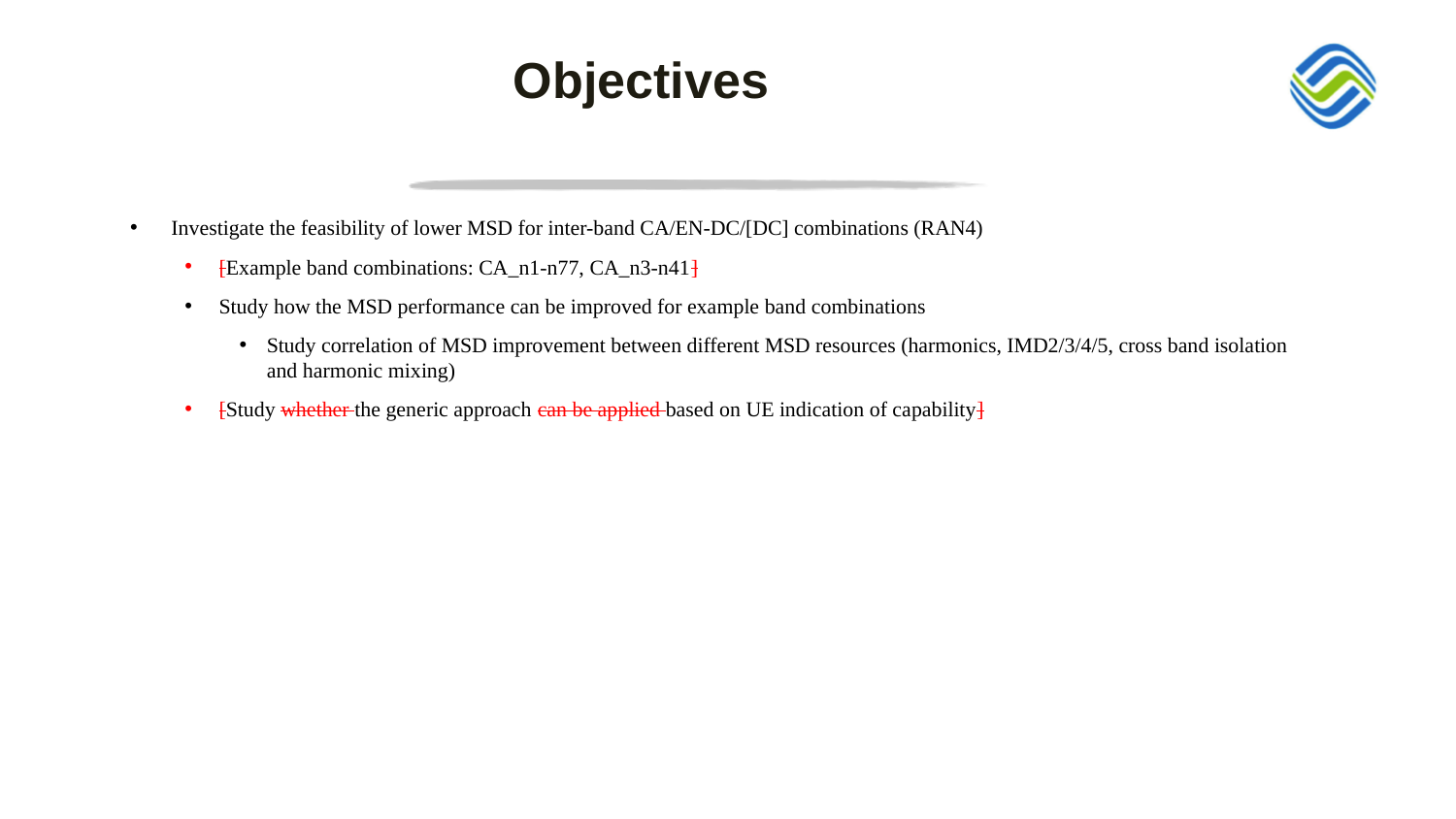

# Objectives
Investigate the feasibility of lower MSD for inter-band CA/EN-DC/[DC] combinations (RAN4)
[Example band combinations: CA_n1-n77, CA_n3-n41]
Study how the MSD performance can be improved for example band combinations
Study correlation of MSD improvement between different MSD resources (harmonics, IMD2/3/4/5, cross band isolation and harmonic mixing)
[Study whether the generic approach can be applied based on UE indication of capability]